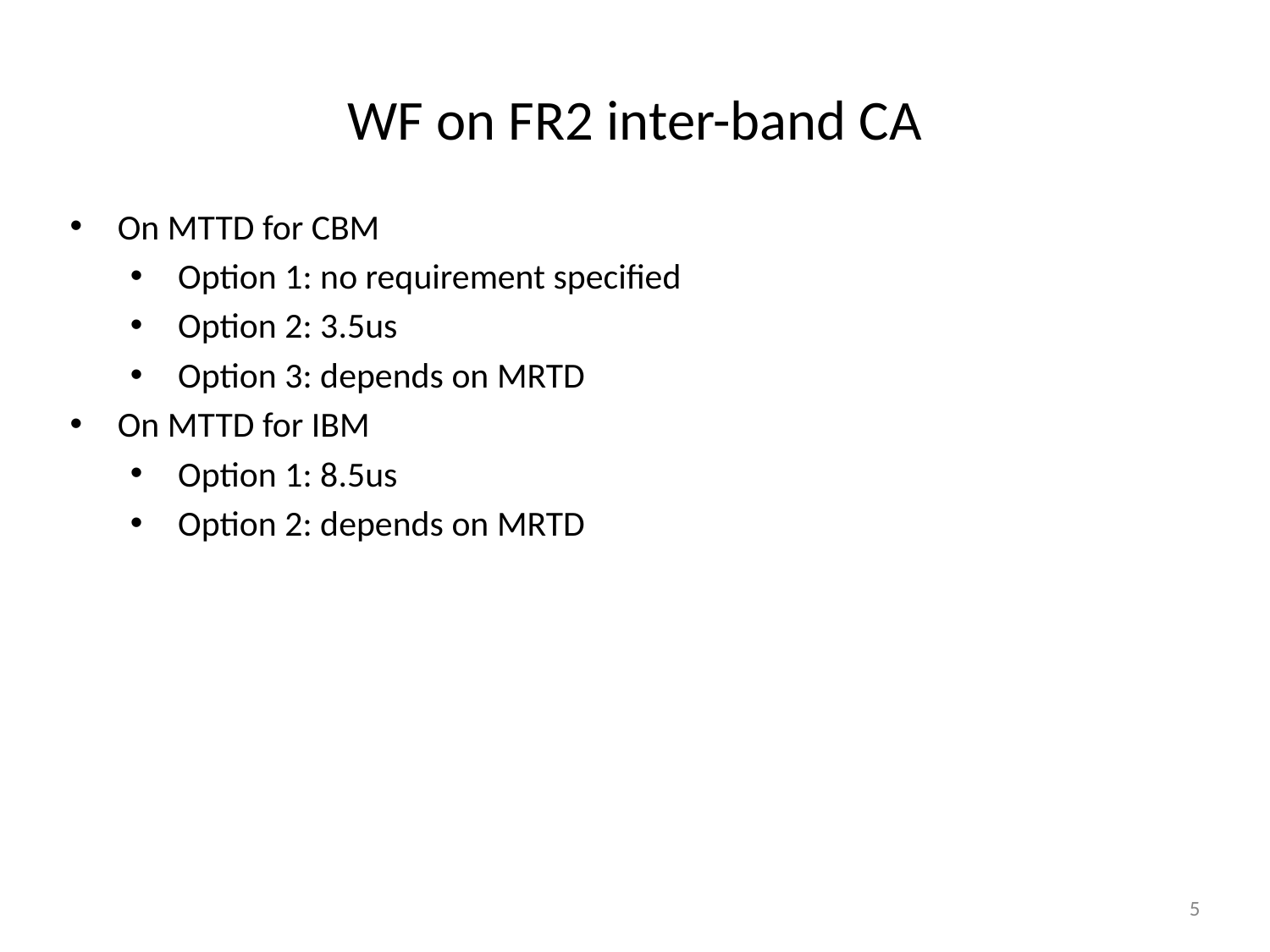

# WF on FR2 inter-band CA
On MTTD for CBM
Option 1: no requirement specified
Option 2: 3.5us
Option 3: depends on MRTD
On MTTD for IBM
Option 1: 8.5us
Option 2: depends on MRTD

5